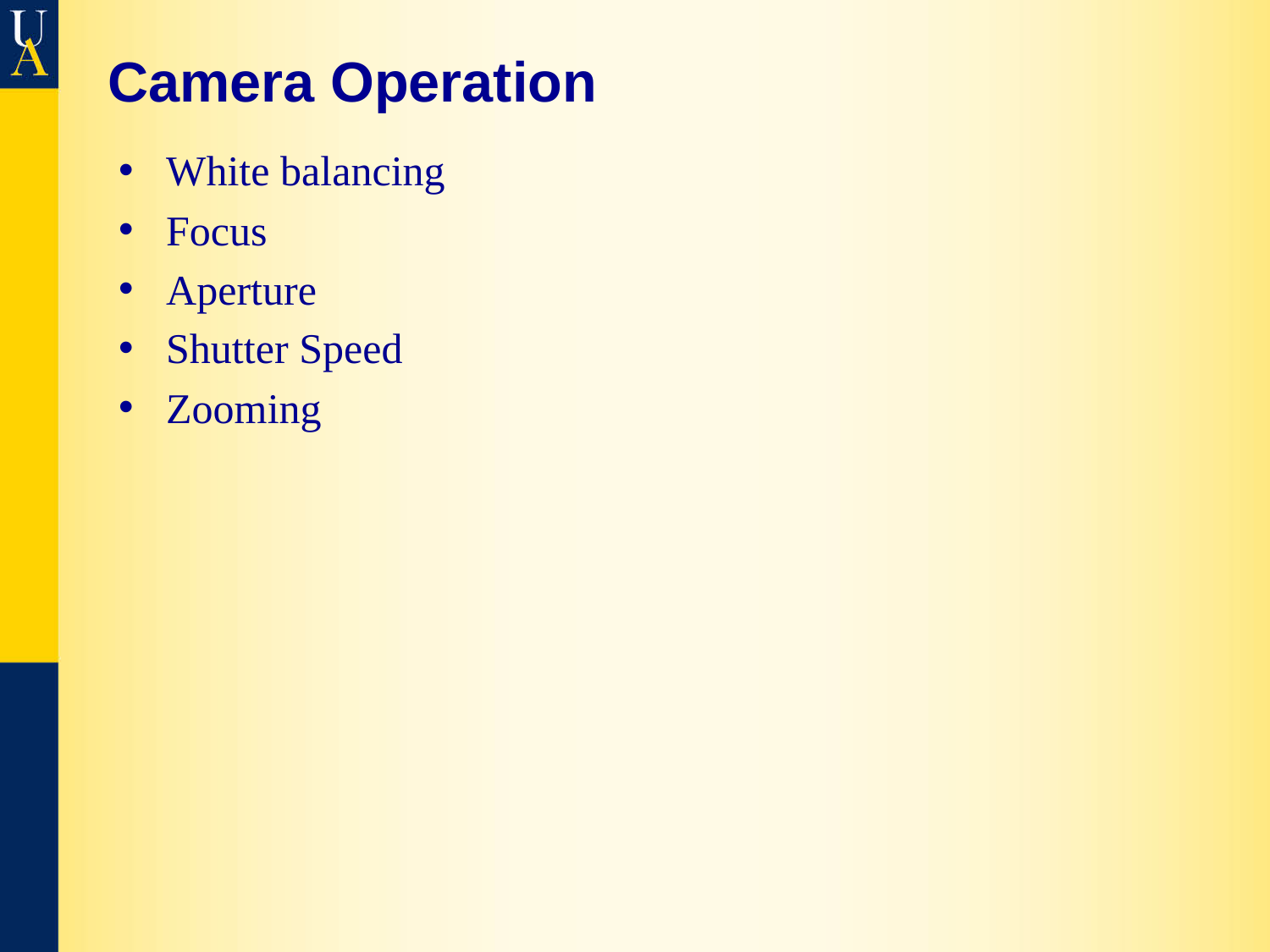

# Camera Operation
White balancing
Focus
Aperture
Shutter Speed
Zooming